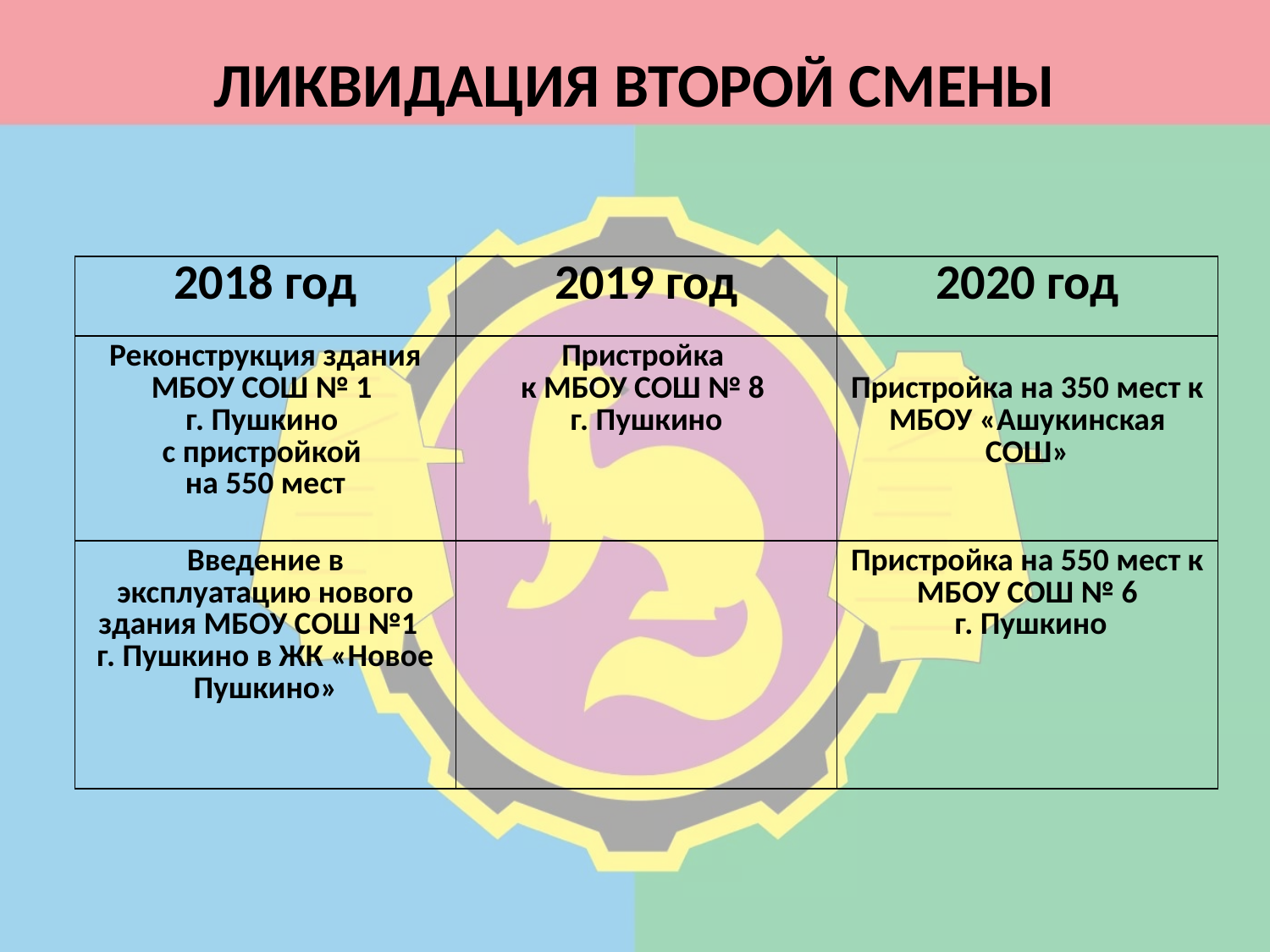

# ЛИКВИДАЦИЯ ВТОРОЙ СМЕНЫ
| 2018 год | 2019 год | 2020 год |
| --- | --- | --- |
| Реконструкция здания МБОУ СОШ № 1 г. Пушкино с пристройкой на 550 мест | Пристройка к МБОУ СОШ № 8 г. Пушкино | Пристройка на 350 мест к МБОУ «Ашукинская СОШ» |
| Введение в эксплуатацию нового здания МБОУ СОШ №1 г. Пушкино в ЖК «Новое Пушкино» |  | Пристройка на 550 мест к МБОУ СОШ № 6 г. Пушкино |